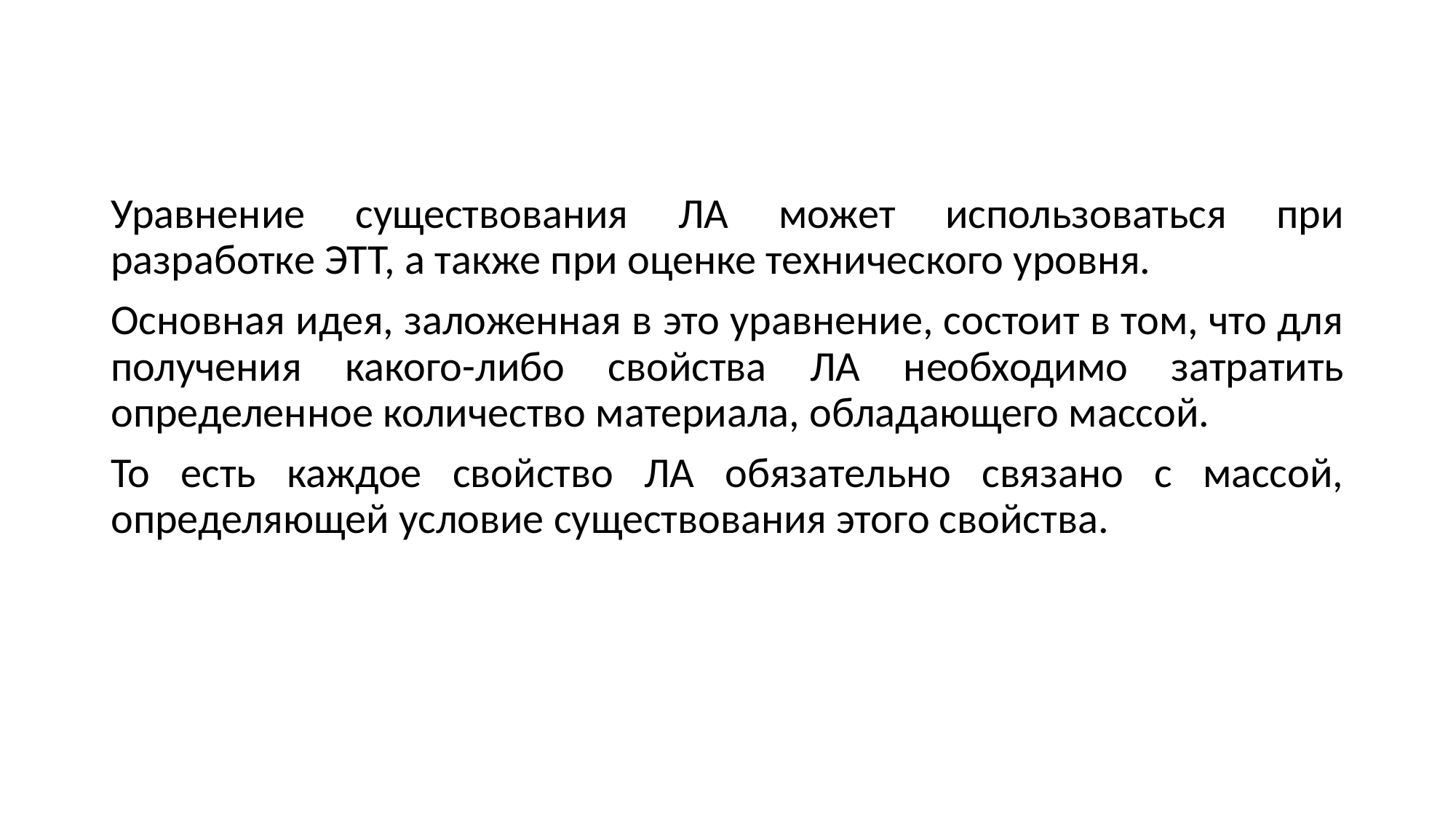

Уравнение существования ЛА может использоваться при разработке ЭТТ, а также при оценке технического уровня.
Основная идея, заложенная в это уравнение, состоит в том, что для получения какого-либо свойства ЛА необходимо затратить определенное количество материала, обладающего массой.
То есть каждое свойство ЛА обязательно связано с массой, определяющей условие существования этого свойства.